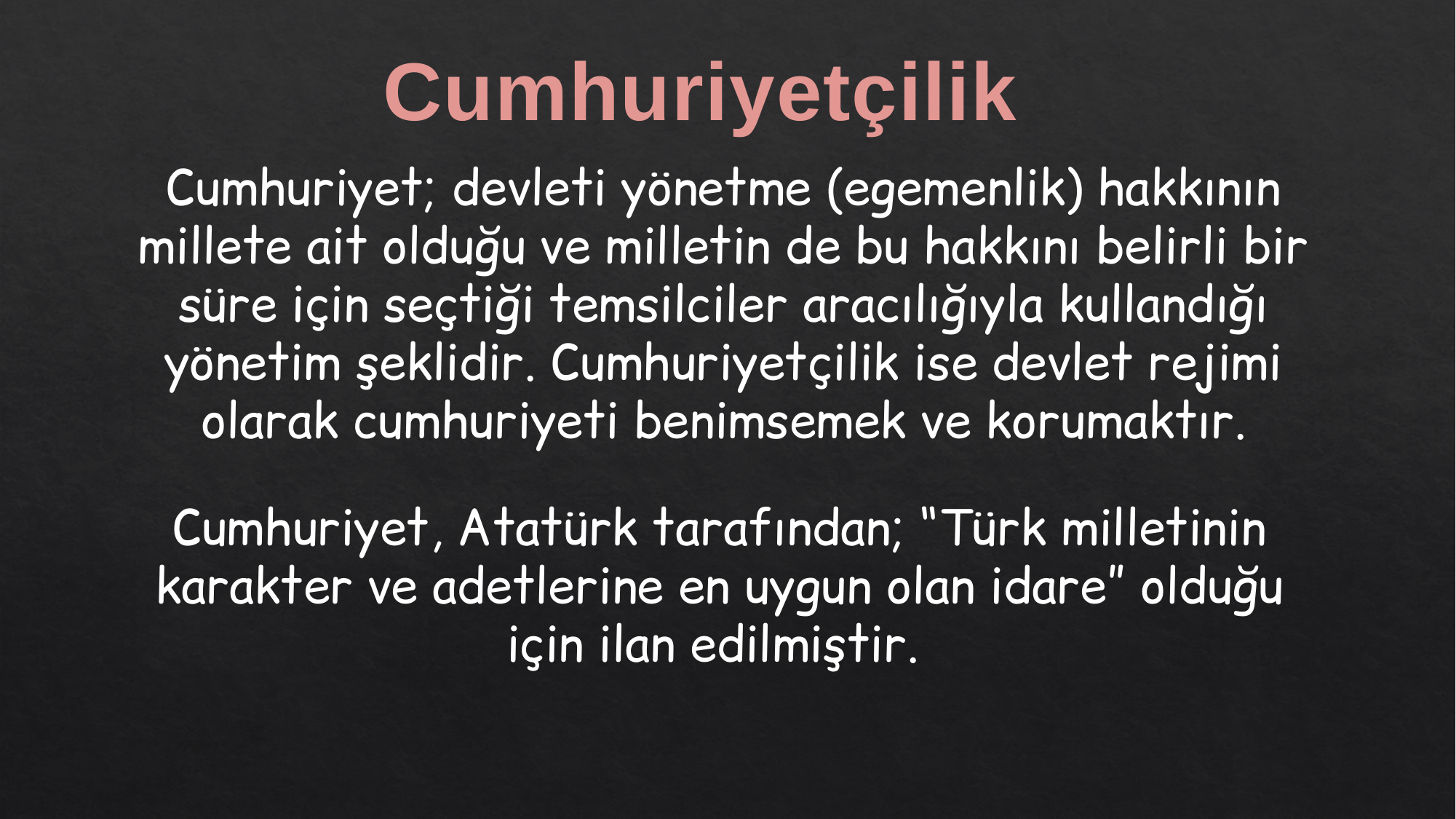

Cumhuriyetçilik
Cumhuriyet; devleti yönetme (egemenlik) hakkının millete ait olduğu ve milletin de bu hakkını belirli bir süre için seçtiği temsilciler aracılığıyla kullandığı yönetim şeklidir. Cumhuriyetçilik ise devlet rejimi olarak cumhuriyeti benimsemek ve korumaktır.

Cumhuriyet, Atatürk tarafından; “Türk milletinin karakter ve adetlerine en uygun olan idare” olduğu için ilan edilmiştir.